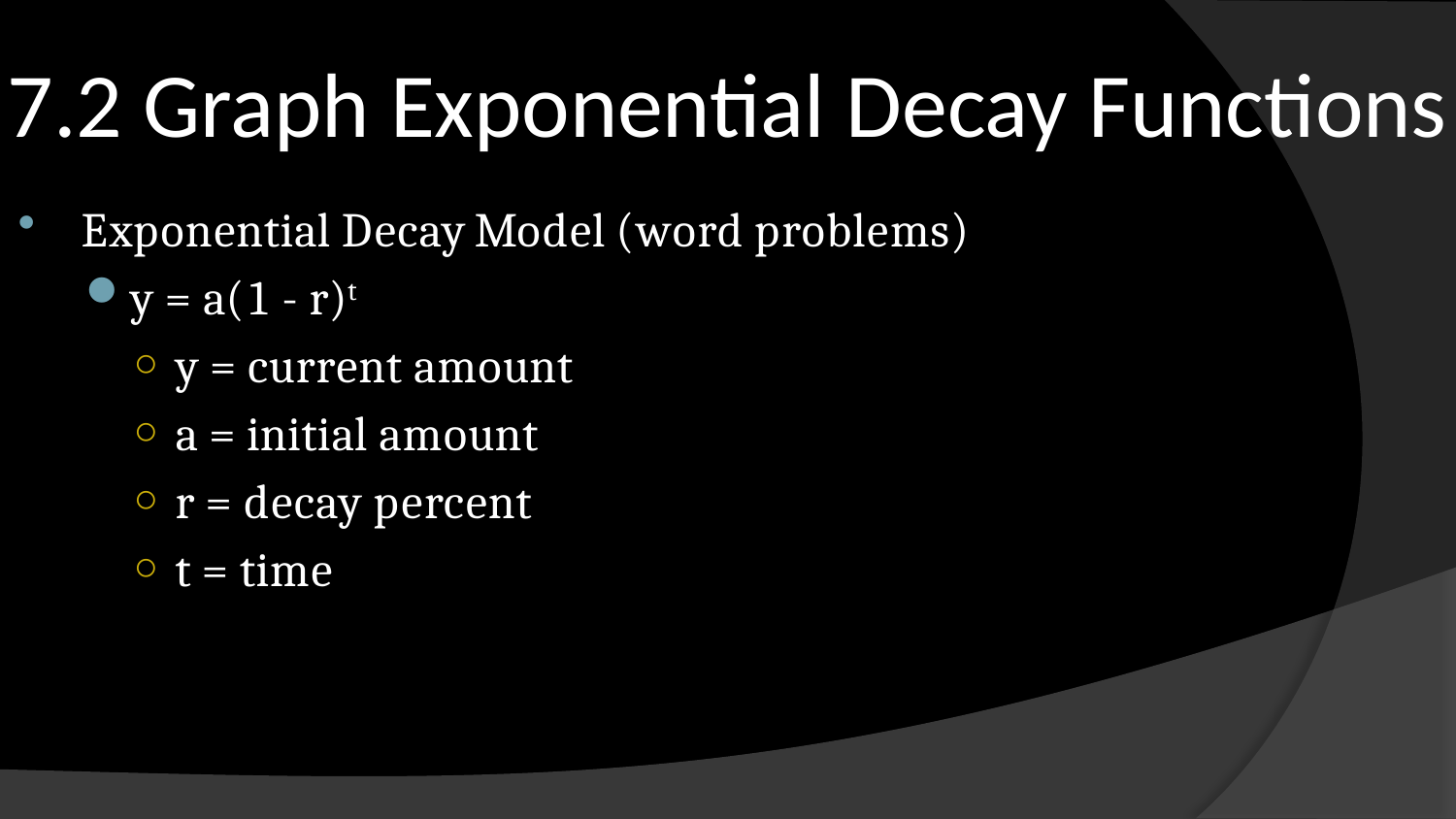

# 7.2 Graph Exponential Decay Functions
Exponential Decay Model (word problems)
y = a(1 - r)t
y = current amount
a = initial amount
r = decay percent
t = time